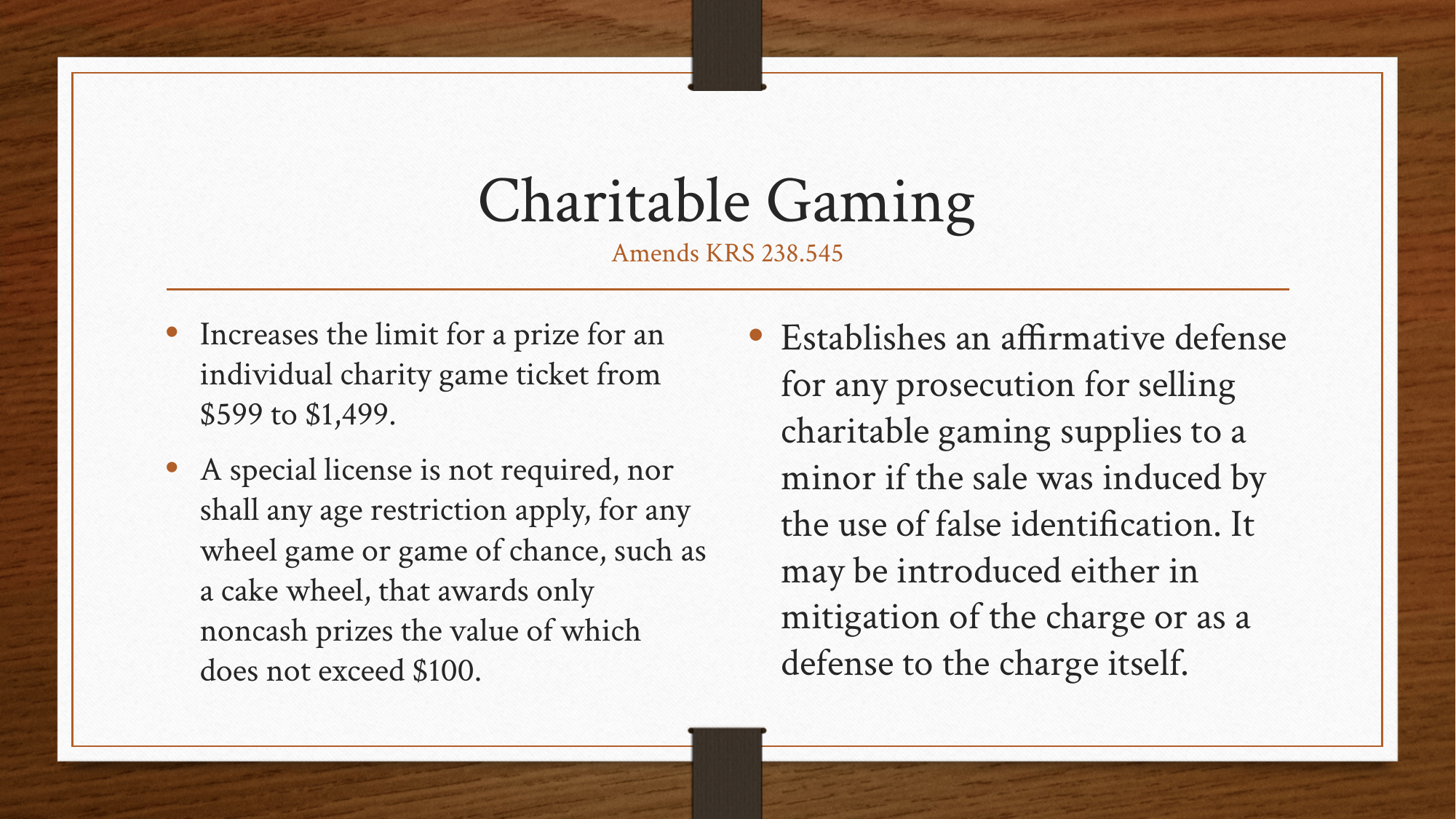

# Charitable Gaming
Amends KRS 238.545
Increases the limit for a prize for an individual charity game ticket from $599 to $1,499.
A special license is not required, nor shall any age restriction apply, for any wheel game or game of chance, such as a cake wheel, that awards only noncash prizes the value of which does not exceed $100.
Establishes an affirmative defense for any prosecution for selling charitable gaming supplies to a minor if the sale was induced by the use of false identification. It may be introduced either in mitigation of the charge or as a defense to the charge itself.